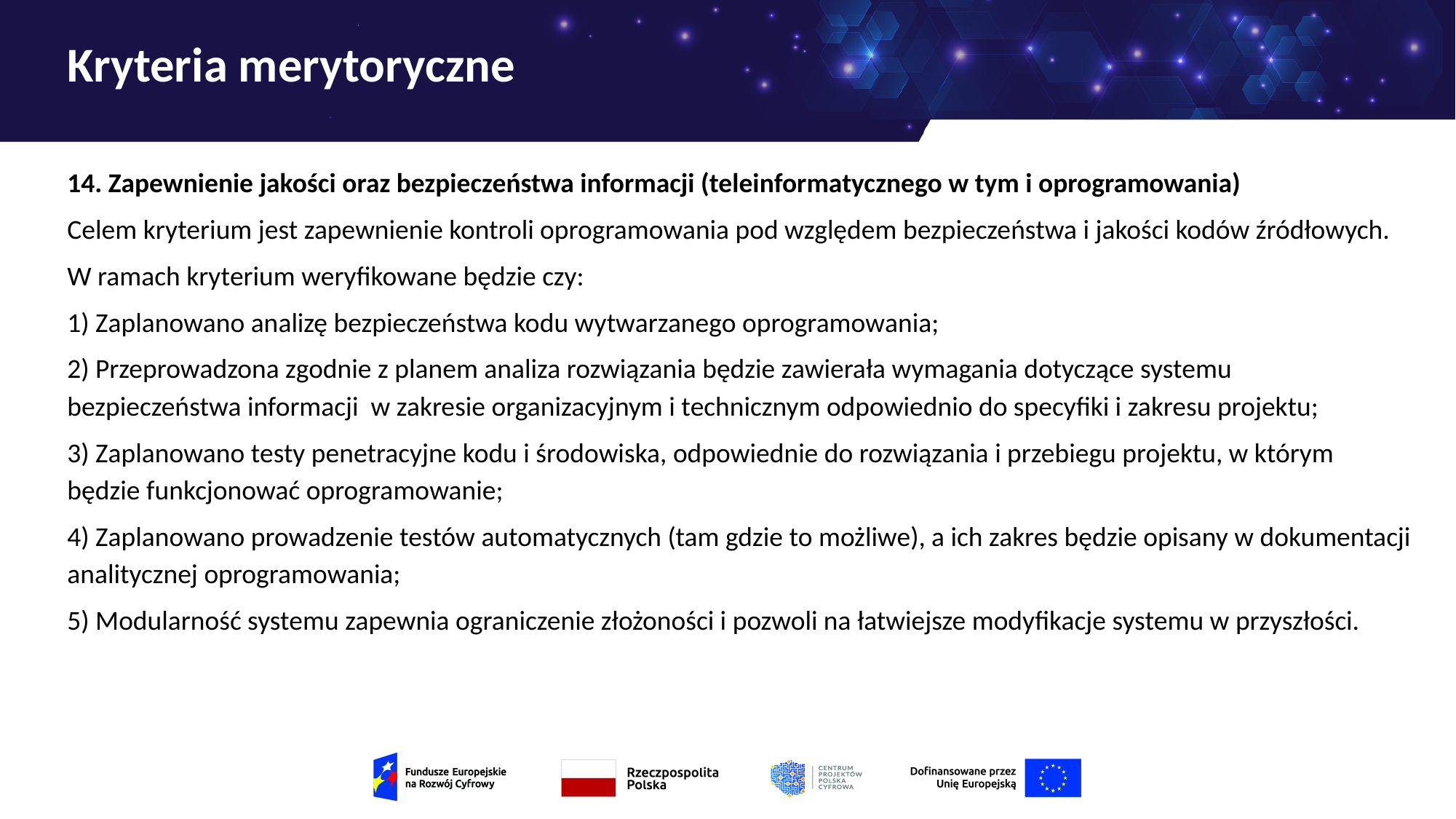

# Kryteria merytoryczne
14. Zapewnienie jakości oraz bezpieczeństwa informacji (teleinformatycznego w tym i oprogramowania)
Celem kryterium jest zapewnienie kontroli oprogramowania pod względem bezpieczeństwa i jakości kodów źródłowych.
W ramach kryterium weryfikowane będzie czy:
1) Zaplanowano analizę bezpieczeństwa kodu wytwarzanego oprogramowania;
2) Przeprowadzona zgodnie z planem analiza rozwiązania będzie zawierała wymagania dotyczące systemu bezpieczeństwa informacji  w zakresie organizacyjnym i technicznym odpowiednio do specyfiki i zakresu projektu;
3) Zaplanowano testy penetracyjne kodu i środowiska, odpowiednie do rozwiązania i przebiegu projektu, w którym będzie funkcjonować oprogramowanie;
4) Zaplanowano prowadzenie testów automatycznych (tam gdzie to możliwe), a ich zakres będzie opisany w dokumentacji analitycznej oprogramowania;
5) Modularność systemu zapewnia ograniczenie złożoności i pozwoli na łatwiejsze modyfikacje systemu w przyszłości.